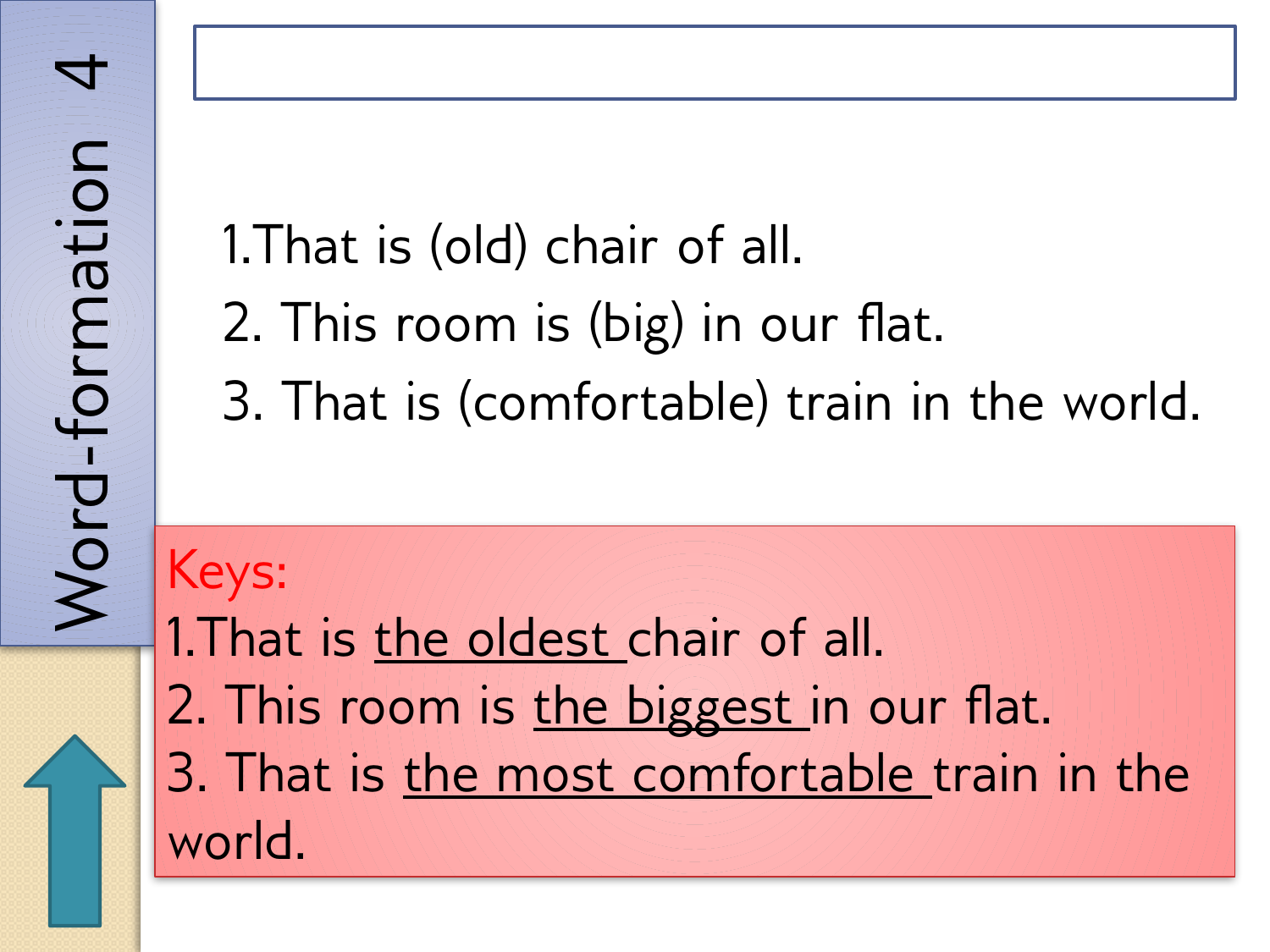

Word-formation  4

1.That is (old) chair of all.
2. This room is (big) in our flat.
3. That is (comfortable) train in the world.

Keys:
1.That is the oldest chair of all.
2. This room is the biggest in our flat.
3. That is the most comfortable train in the world.